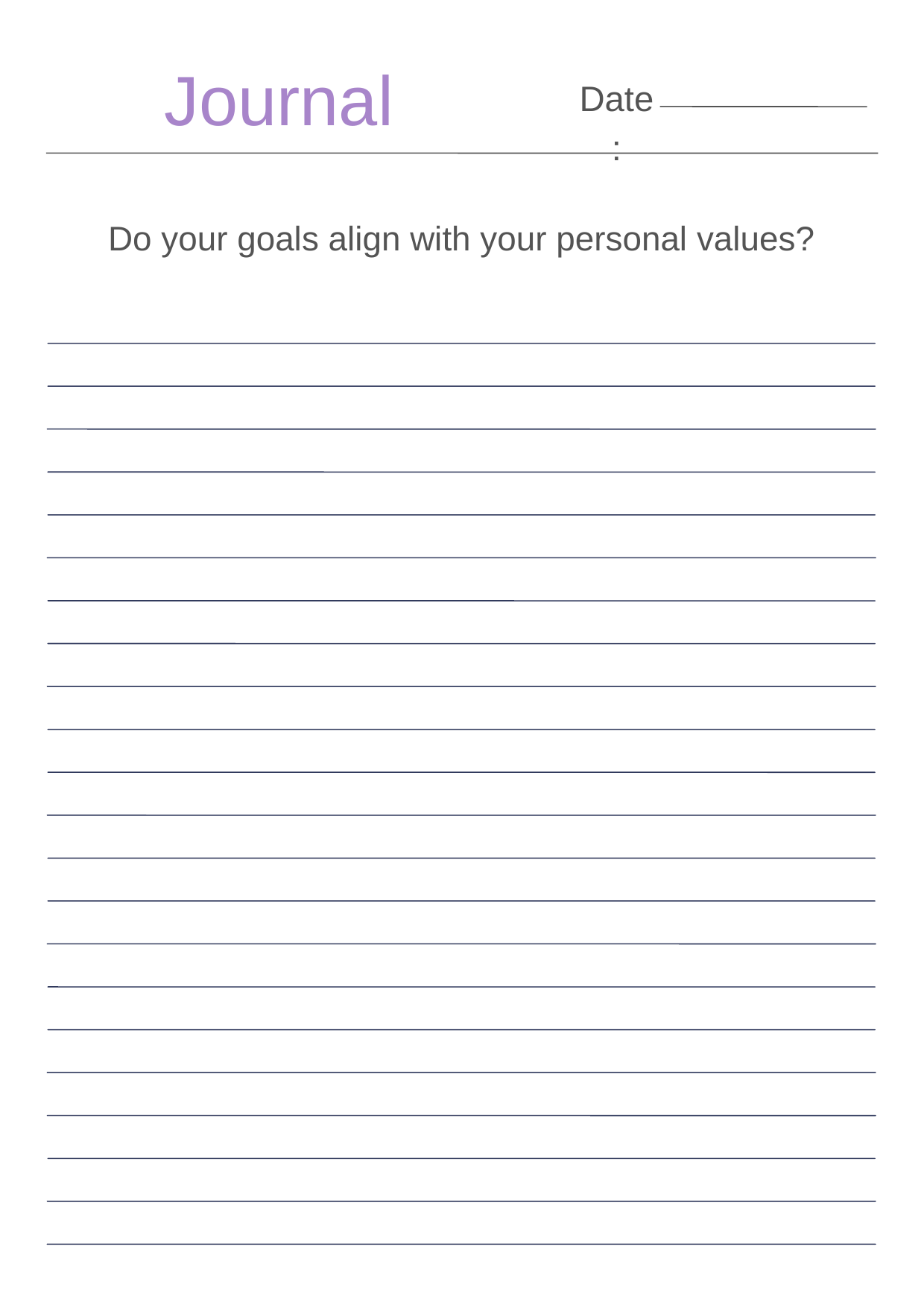

Journal
Date:

Do your goals align with your personal values?